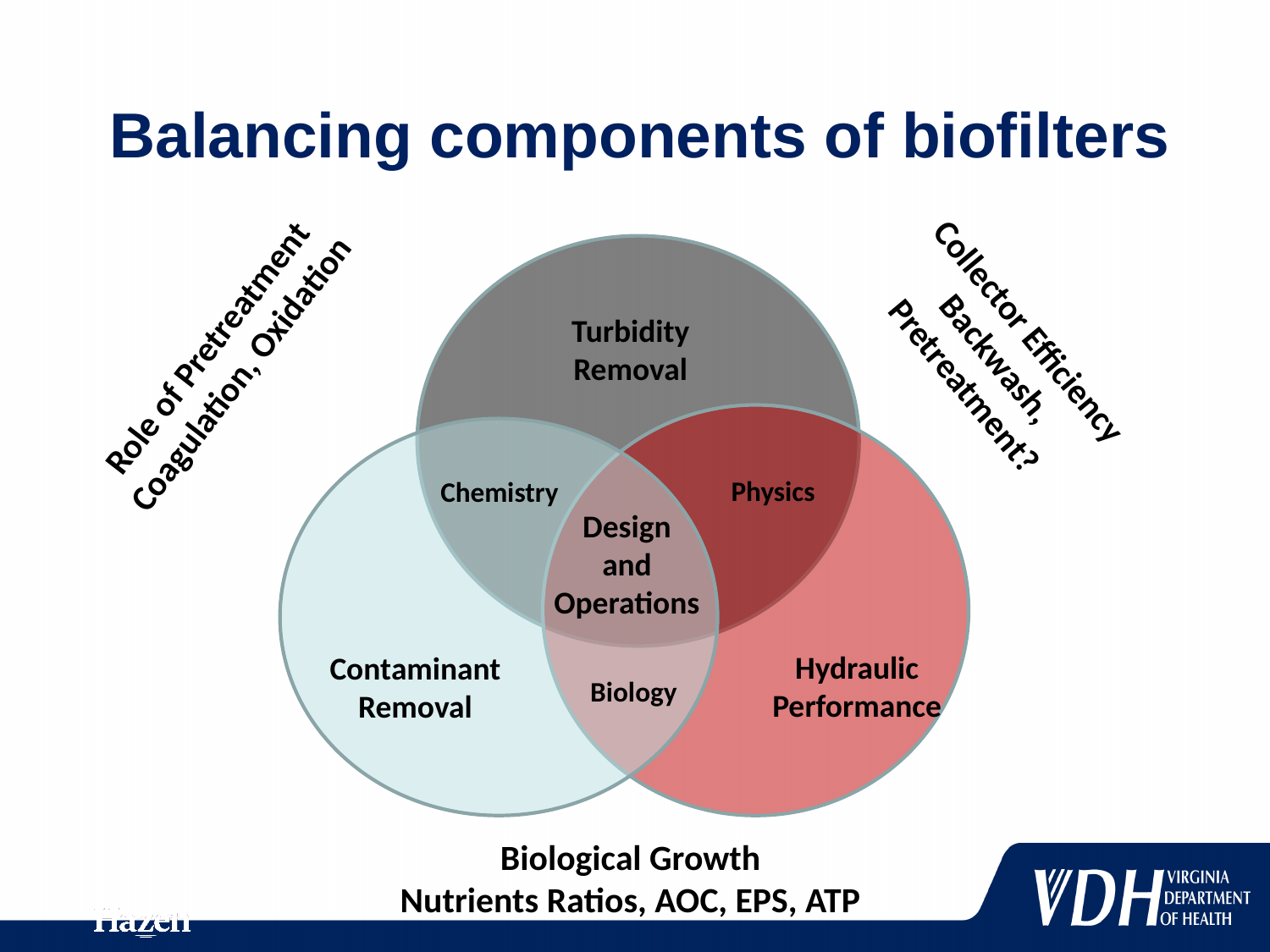

# Balancing components of biofilters

Collector Efficiency
Backwash, Pretreatment?
Role of Pretreatment
Coagulation, Oxidation
Turbidity Removal

Physics
Chemistry
Hydraulic Performance
Contaminant Removal
Biology
Biological Growth
Nutrients Ratios, AOC, EPS, ATP
Design
and
Operations